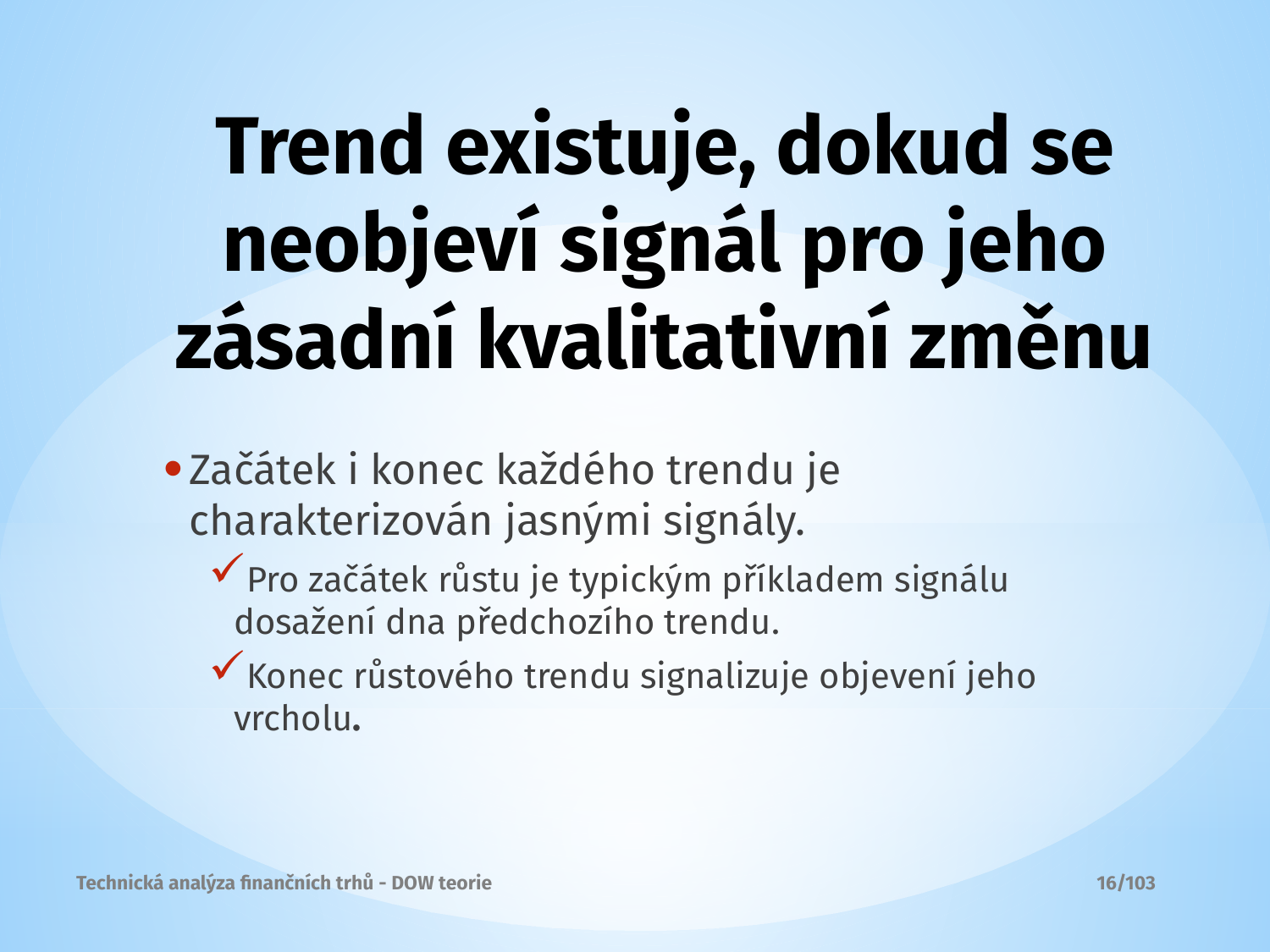

# Trend existuje, dokud se neobjeví signál pro jeho zásadní kvalitativní změnu
Začátek i konec každého trendu je charakterizován jasnými signály.
Pro začátek růstu je typickým příkladem signálu  dosažení dna předchozího trendu.
Konec růstového trendu signalizuje objevení jeho   vrcholu.
Technická analýza finančních trhů - DOW teorie					 16/103